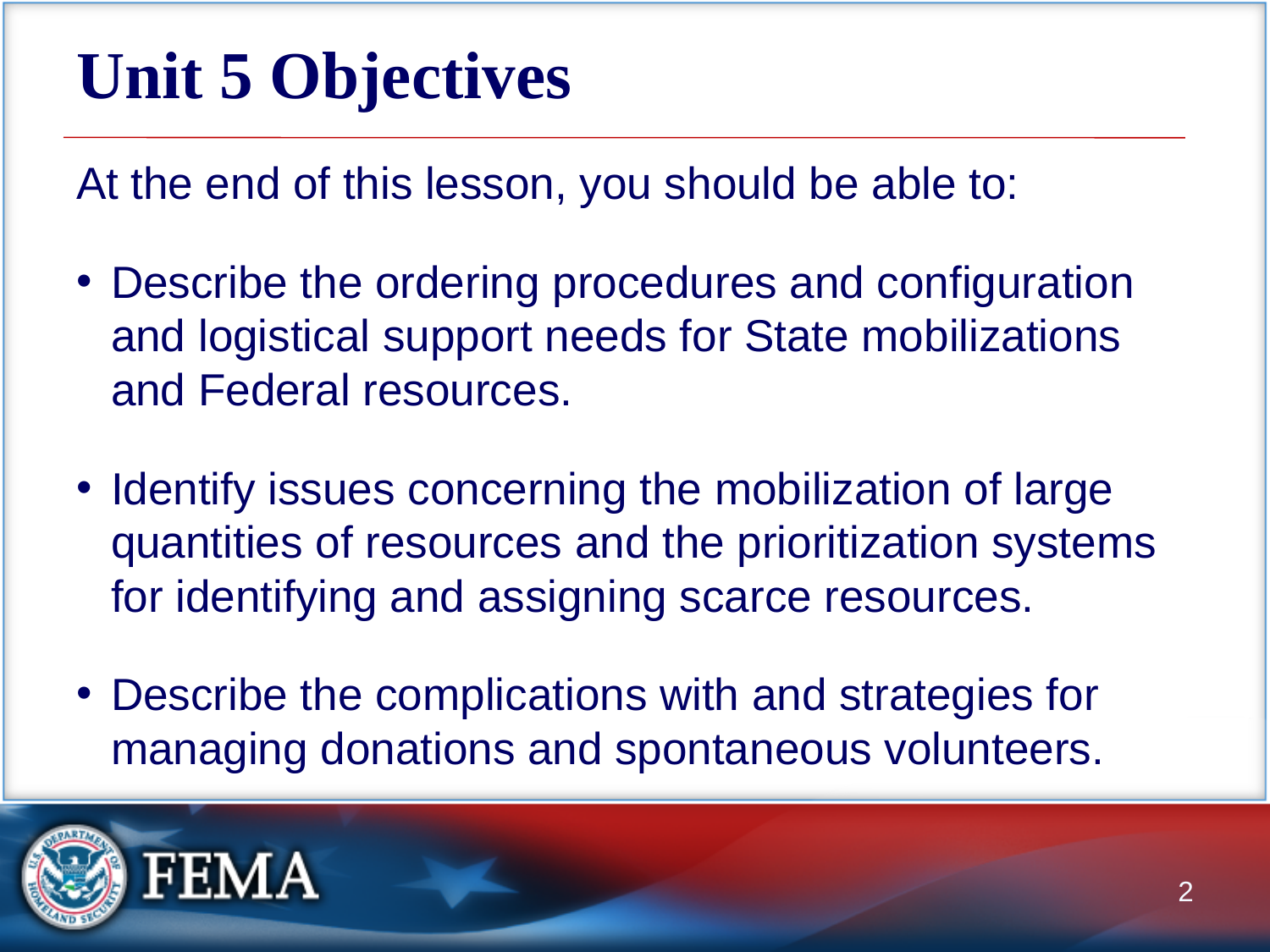

# Unit 5 Objectives
At the end of this lesson, you should be able to:
Describe the ordering procedures and configuration and logistical support needs for State mobilizations and Federal resources.
Identify issues concerning the mobilization of large quantities of resources and the prioritization systems for identifying and assigning scarce resources.
Describe the complications with and strategies for managing donations and spontaneous volunteers.
2